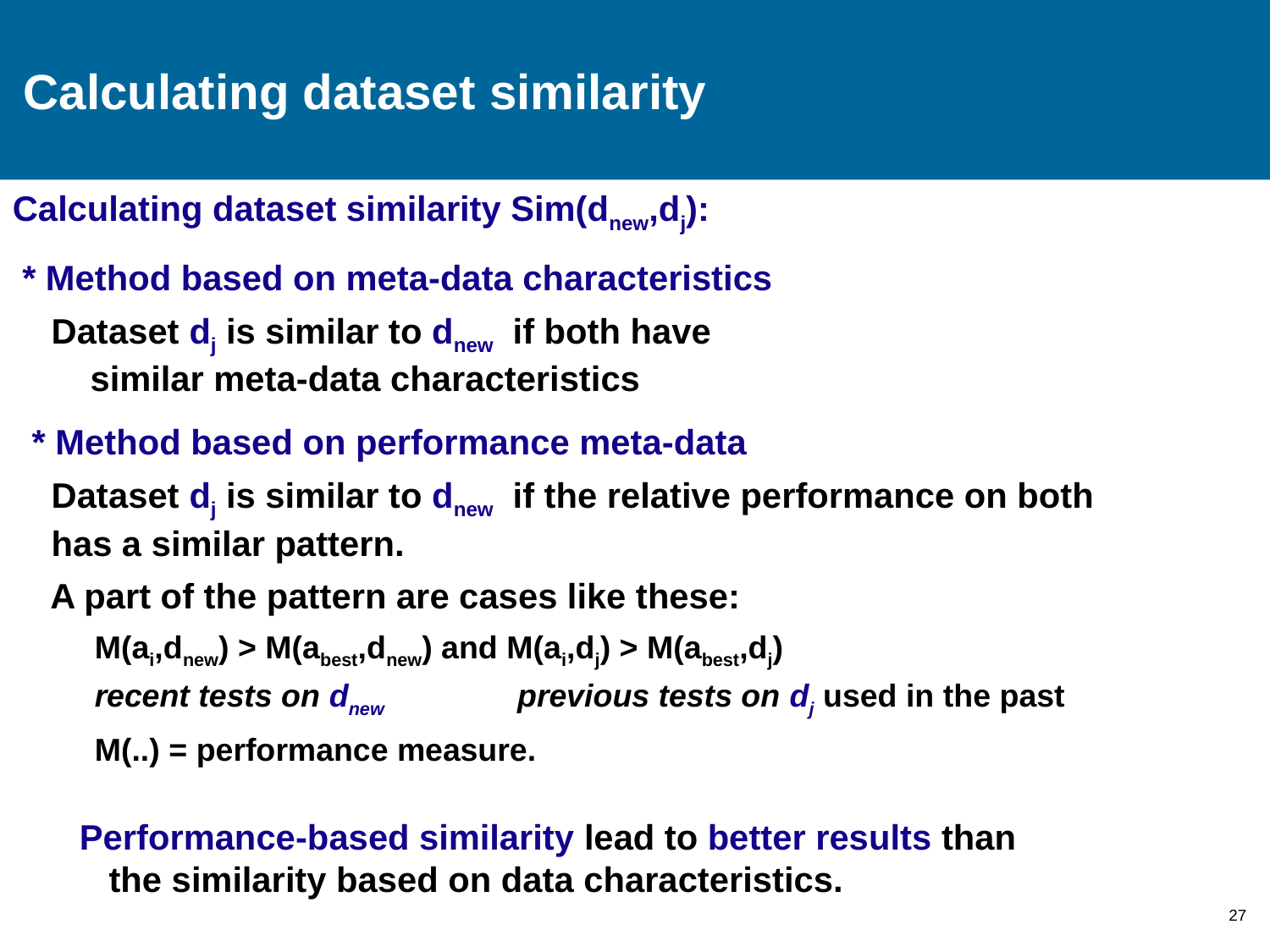

# Calculating dataset similarity
Calculating dataset similarity Sim(dnew,dj):
 * Method based on meta-data characteristics
    Dataset dj is similar to dnew  if both have
        similar meta-data characteristics
  * Method based on performance meta-data
    Dataset dj is similar to dnew  if the relative performance on both
    has a similar pattern.
A part of the pattern are cases like these:
     M(ai,dnew) > M(abest,dnew) and M(ai,dj) > M(abest,dj)
     recent tests on dnew               previous tests on dj used in the past
     M(..) = performance measure.

   Performance-based similarity lead to better results than
      the similarity based on data characteristics.
27